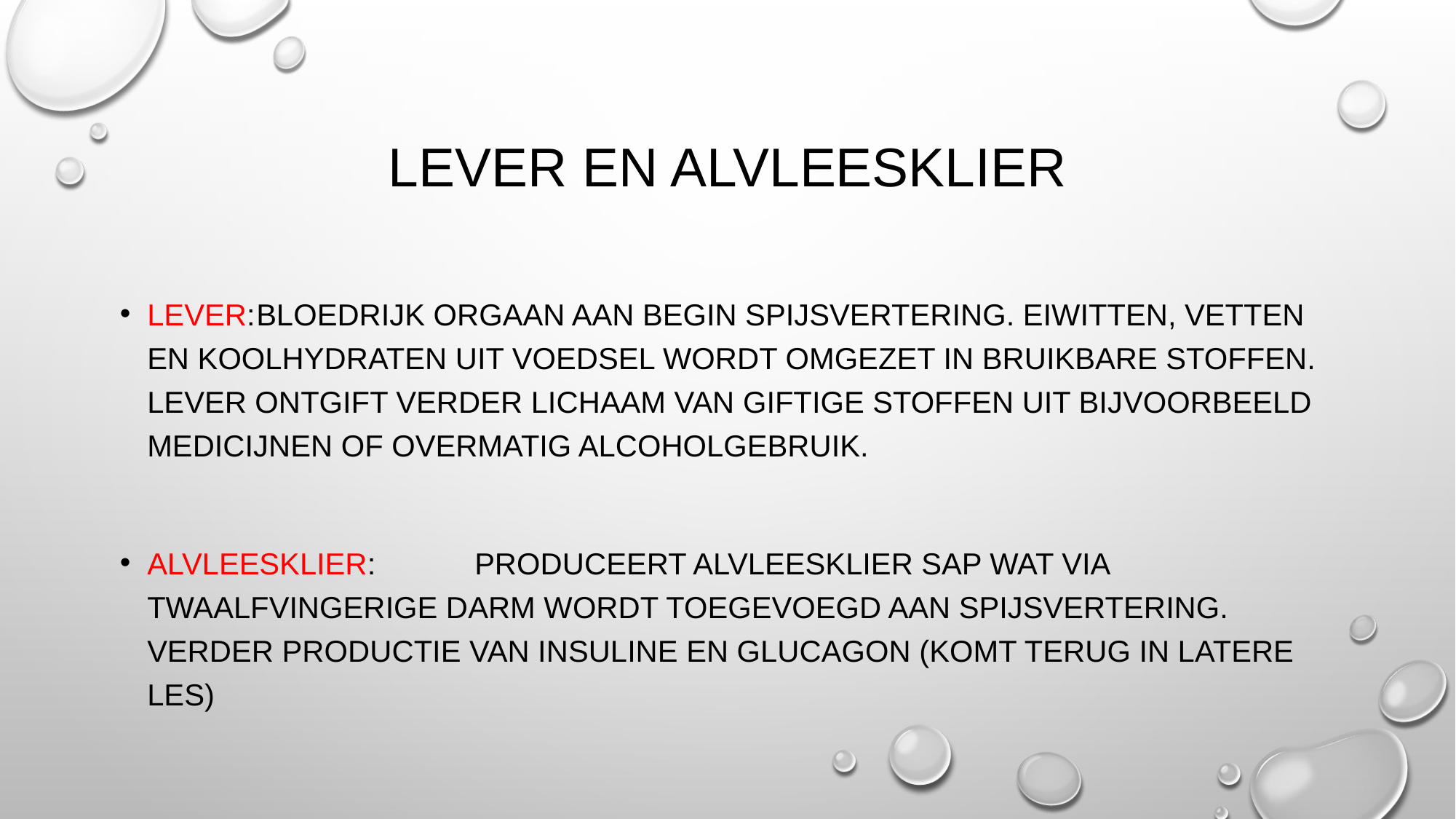

# Lever en alvleesklier
Lever:	bloedrijk orgaan aan begin spijsvertering. Eiwitten, vetten en koolhydraten uit voedsel wordt omgezet in bruikbare stoffen. Lever ontgift verder lichaam van giftige stoffen uit bijvoorbeeld medicijnen of overmatig alcoholgebruik.

Alvleesklier:	produceert alvleesklier sap wat via twaalfvingerige darm wordt toegevoegd aan spijsvertering. Verder productie van insuline en glucagon (komt terug in latere les)